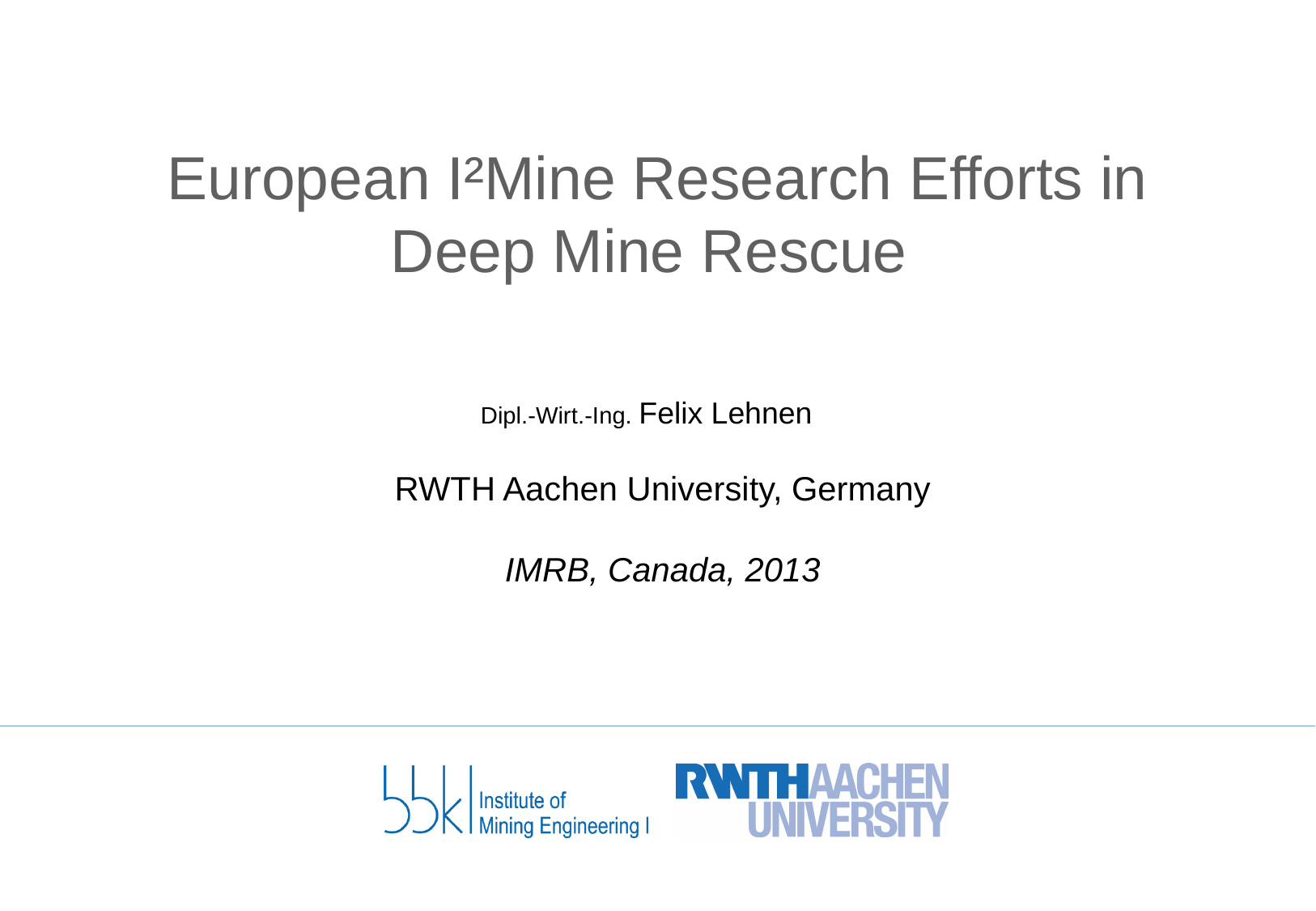

# European I²Mine Research Efforts in Deep Mine Rescue
Dipl.-Wirt.-Ing. Felix Lehnen

RWTH Aachen University, Germany

IMRB, Canada, 2013